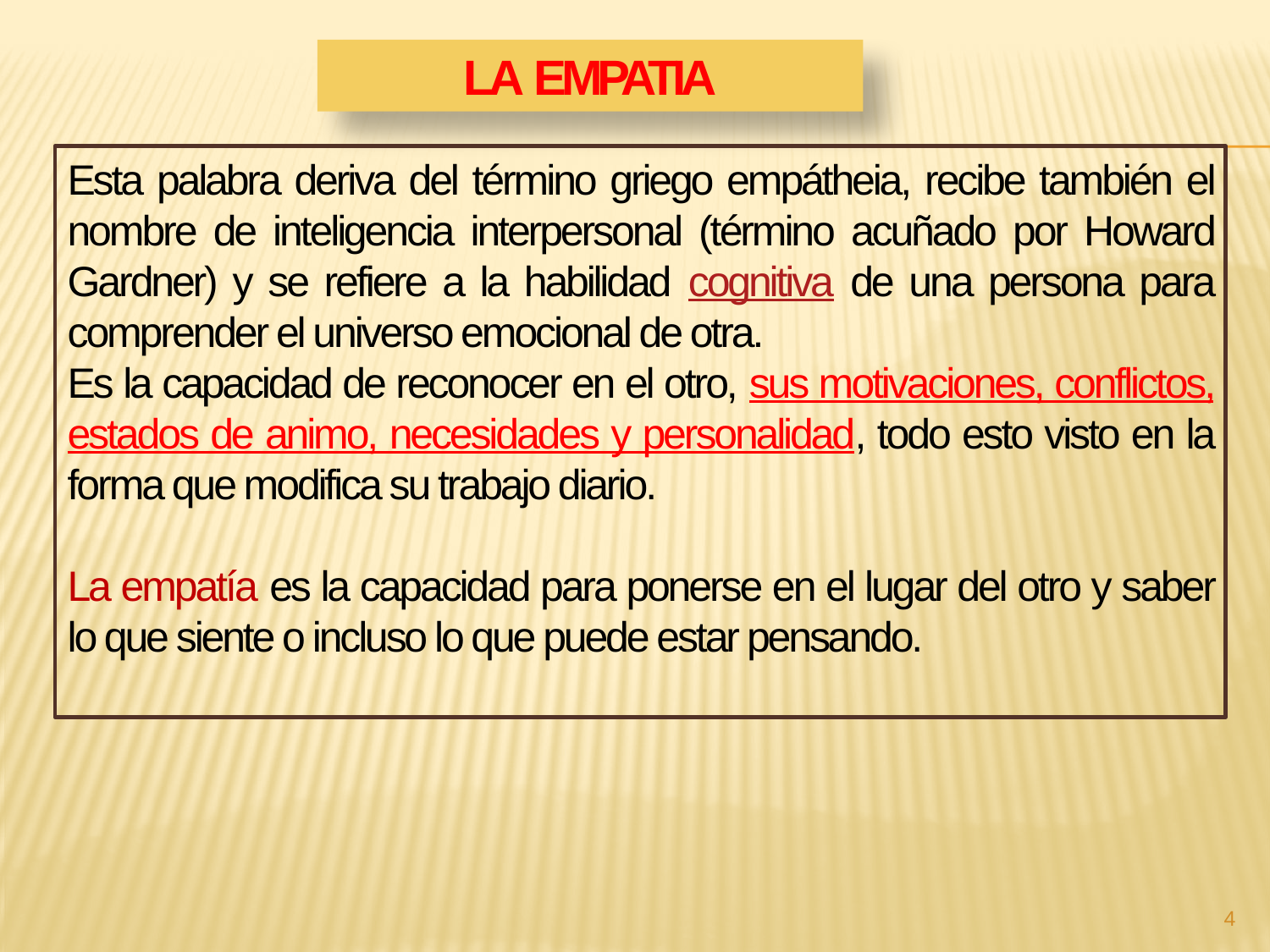

LA  EMPATIA
Esta palabra deriva del término griego empátheia, recibe también el nombre de inteligencia interpersonal (término acuñado por Howard Gardner) y se refiere a la habilidad cognitiva de una persona para comprender el universo emocional de otra.
Es la capacidad de reconocer en el otro, sus motivaciones, conflictos, estados de animo, necesidades y personalidad, todo esto visto en la forma que modifica su trabajo diario.

La empatía es la capacidad para ponerse en el lugar del otro y saber lo que siente o incluso lo que puede estar pensando.

4